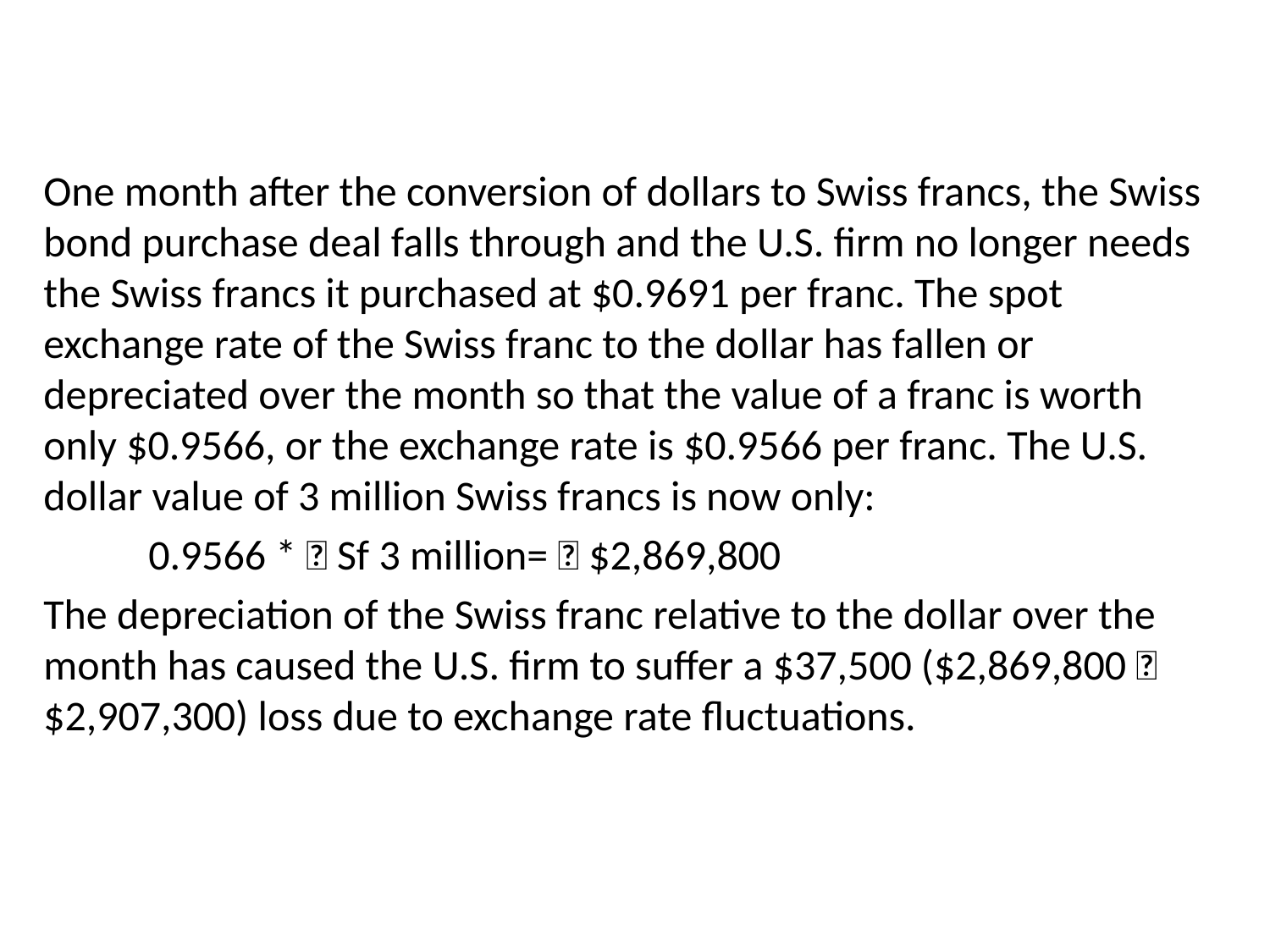

#
One month after the conversion of dollars to Swiss francs, the Swiss bond purchase deal falls through and the U.S. firm no longer needs the Swiss francs it purchased at $0.9691 per franc. The spot exchange rate of the Swiss franc to the dollar has fallen or depreciated over the month so that the value of a franc is worth only $0.9566, or the exchange rate is $0.9566 per franc. The U.S. dollar value of 3 million Swiss francs is now only:
           0.9566 * 􏰂 Sf 3 million= 􏰀 $2,869,800
The depreciation of the Swiss franc relative to the dollar over the month has caused the U.S. firm to suffer a $37,500 ($2,869,800 􏰁 $2,907,300) loss due to exchange rate fluctuations.